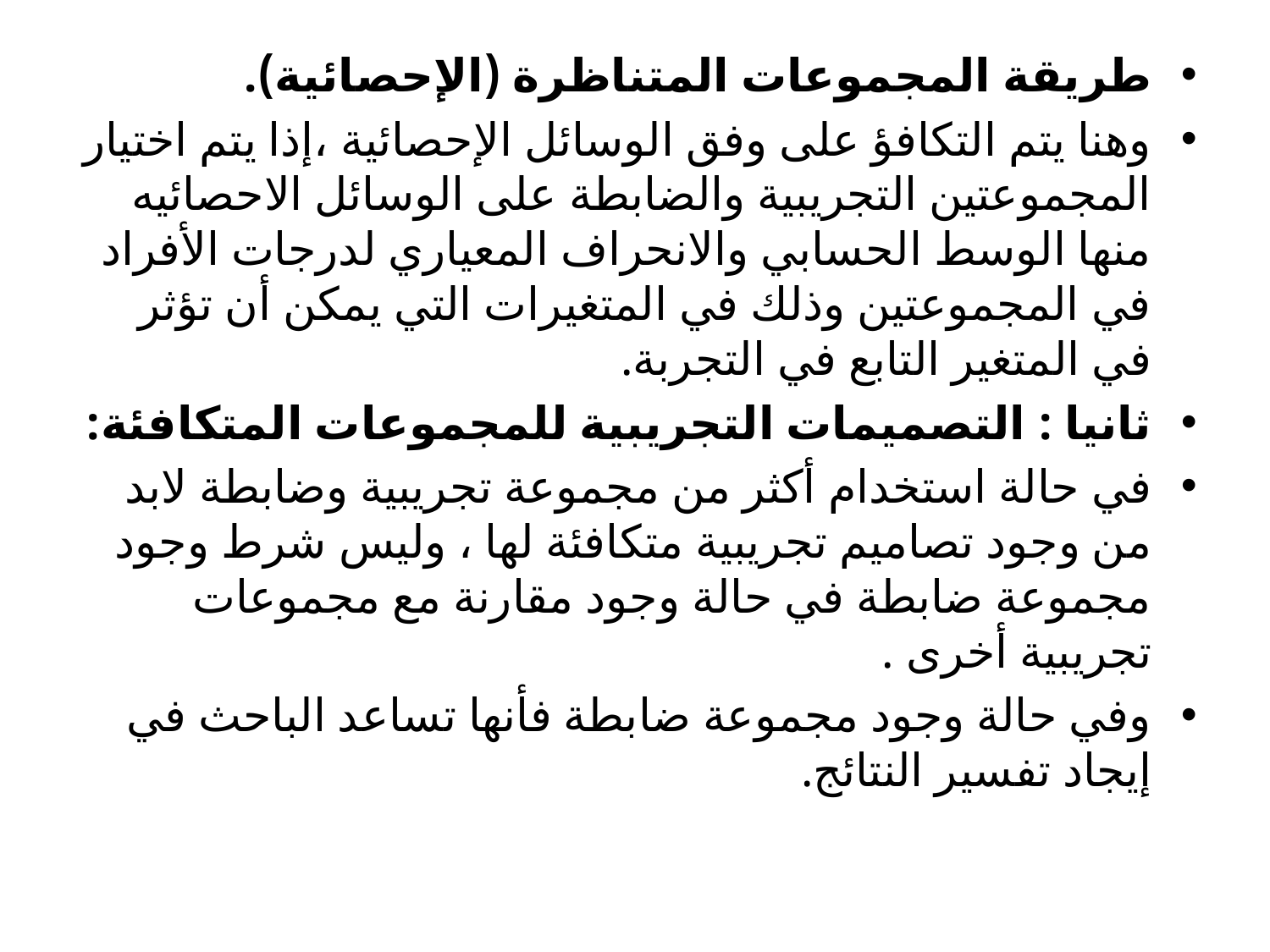

طريقة المجموعات المتناظرة (الإحصائية).
وهنا يتم التكافؤ على وفق الوسائل الإحصائية ،إذا يتم اختيار المجموعتين التجريبية والضابطة على الوسائل الاحصائيه منها الوسط الحسابي والانحراف المعياري لدرجات الأفراد في المجموعتين وذلك في المتغيرات التي يمكن أن تؤثر في المتغير التابع في التجربة.
ثانيا : التصميمات التجريبية للمجموعات المتكافئة:
في حالة استخدام أكثر من مجموعة تجريبية وضابطة لابد من وجود تصاميم تجريبية متكافئة لها ، وليس شرط وجود مجموعة ضابطة في حالة وجود مقارنة مع مجموعات تجريبية أخرى .
وفي حالة وجود مجموعة ضابطة فأنها تساعد الباحث في إيجاد تفسير النتائج.